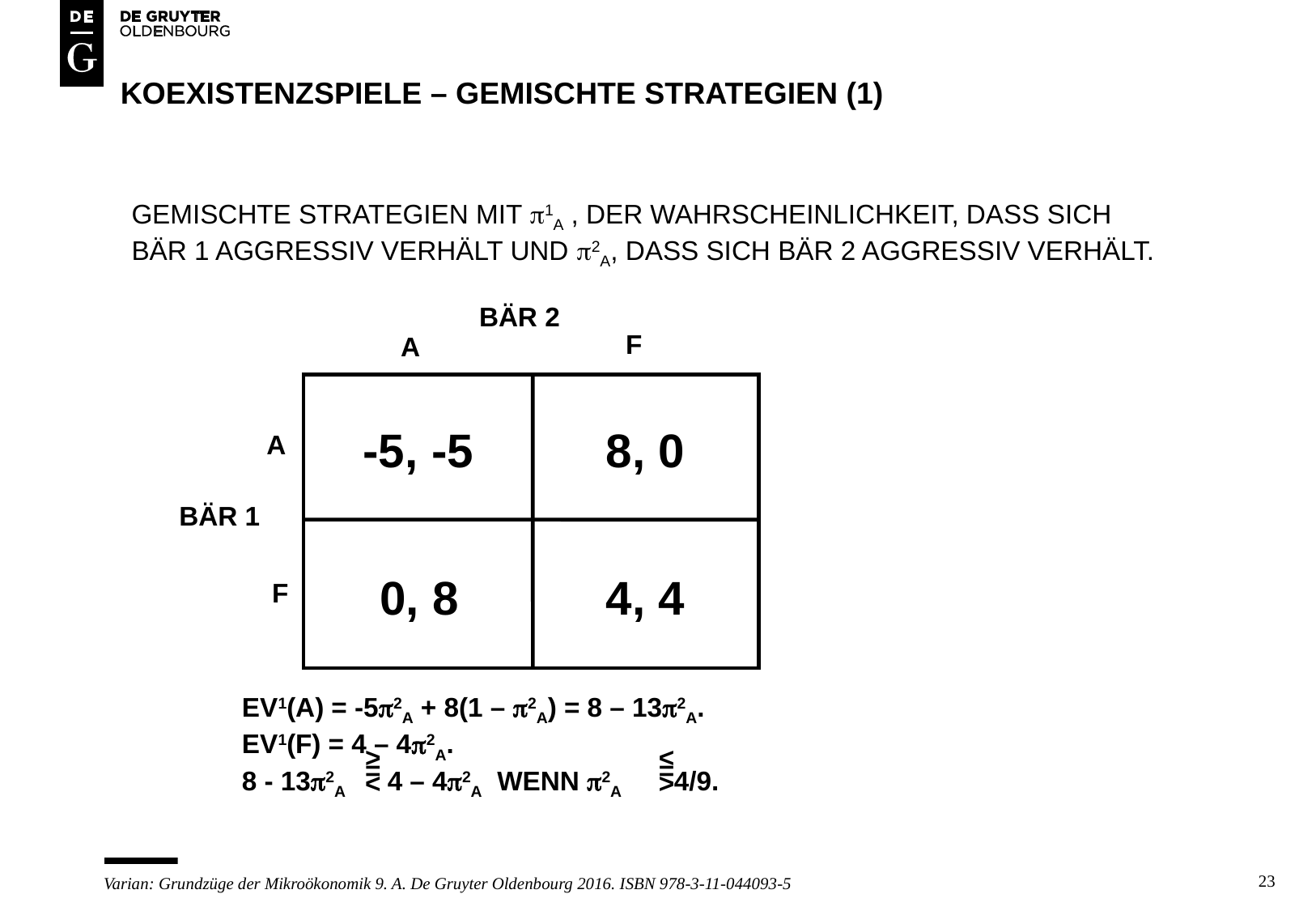

# KOEXISTENZSPIELE – GEMISCHTE STRATEGIEN (1)

GEMISCHTE STRATEGIEN MIT π1A , DER WAHRSCHEINLICHKEIT, DASS SICH BÄR 1 AGGRESSIV VERHÄLT UND π2A, DASS SICH BÄR 2 AGGRESSIV VERHÄLT.

BÄR 2
F
A

-5, -5
8, 0
A
BÄR 1
0, 8
4, 4
F
EV1(A) = -5π2A + 8(1 – π2A) = 8 – 13π2A.
EV1(F) = 4 – 4π2A.
8 - 13π2A          4 – 4π2A  WENN π2A       4/9.
>
=
<
<
=
>
23
Varian: Grundzüge der Mikroökonomik 9. A. De Gruyter Oldenbourg 2016. ISBN 978-3-11-044093-5